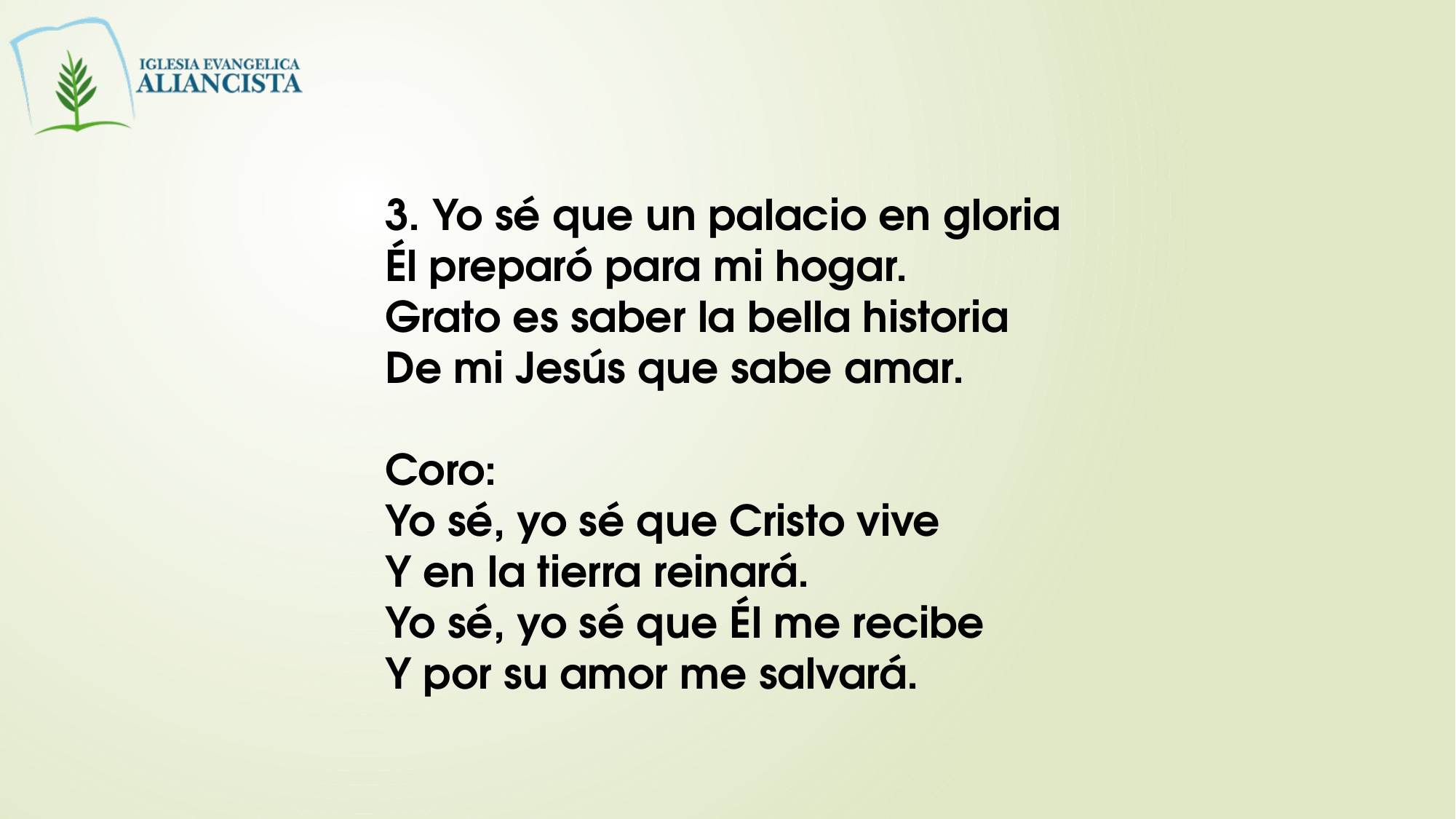

3. Yo sé que un palacio en gloria
Él preparó para mi hogar.
Grato es saber la bella historia
De mi Jesús que sabe amar.

Coro:
Yo sé, yo sé que Cristo vive
Y en la tierra reinará.
Yo sé, yo sé que Él me recibe
Y por su amor me salvará.